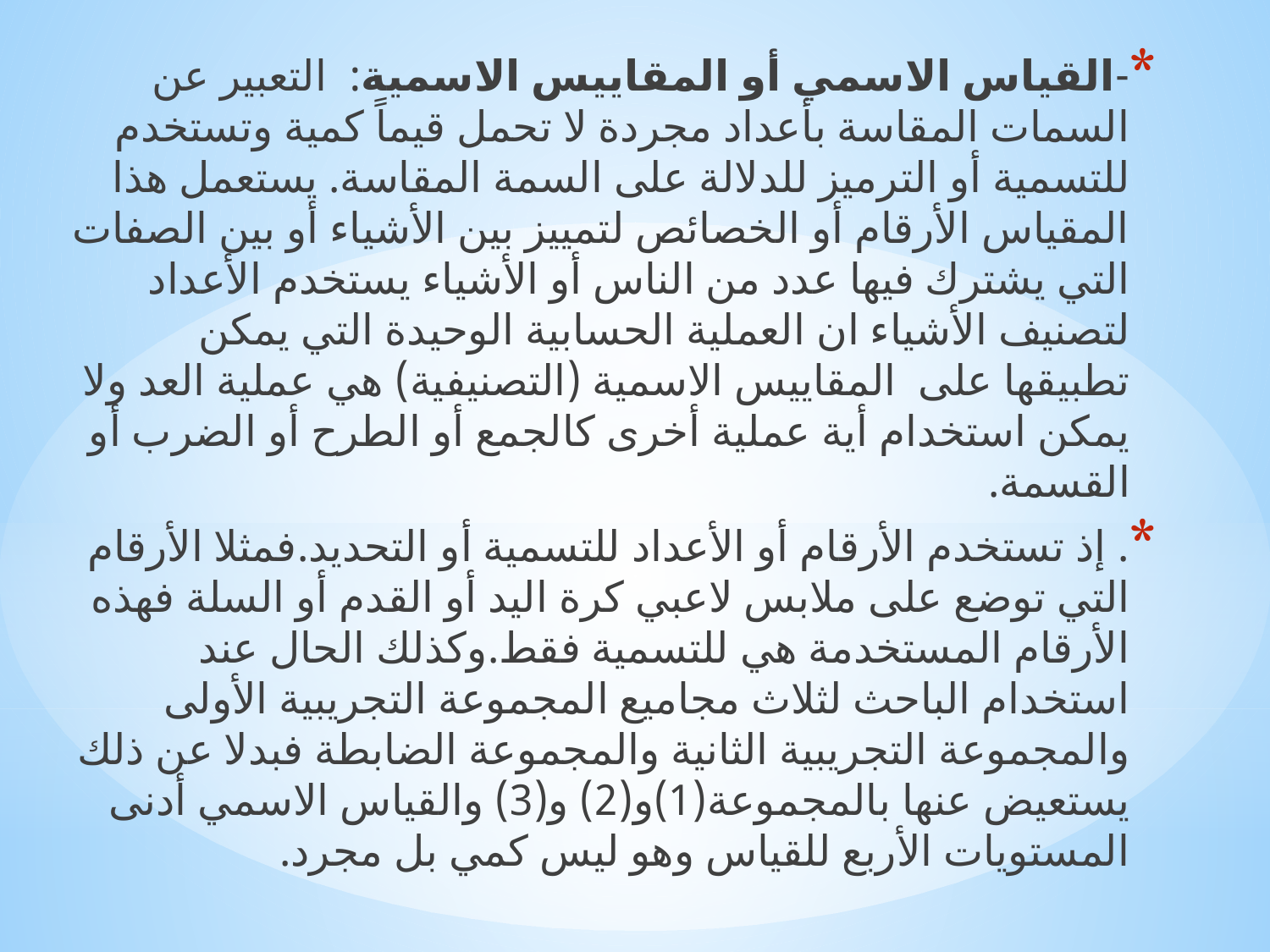

-القياس الاسمي أو المقاييس الاسمية:  التعبير عن السمات المقاسة بأعداد مجردة لا تحمل قيماً كمية وتستخدم للتسمية أو الترميز للدلالة على السمة المقاسة. يستعمل هذا المقياس الأرقام أو الخصائص لتمييز بين الأشياء أو بين الصفات التي يشترك فيها عدد من الناس أو الأشياء يستخدم الأعداد لتصنيف الأشياء ان العملية الحسابية الوحيدة التي يمكن تطبيقها على  المقاييس الاسمية (التصنيفية) هي عملية العد ولا يمكن استخدام أية عملية أخرى كالجمع أو الطرح أو الضرب أو القسمة.
. إذ تستخدم الأرقام أو الأعداد للتسمية أو التحديد.فمثلا الأرقام التي توضع على ملابس لاعبي كرة اليد أو القدم أو السلة فهذه الأرقام المستخدمة هي للتسمية فقط.وكذلك الحال عند استخدام الباحث لثلاث مجاميع المجموعة التجريبية الأولى والمجموعة التجريبية الثانية والمجموعة الضابطة فبدلا عن ذلك يستعيض عنها بالمجموعة(1)و(2) و(3) والقياس الاسمي أدنى المستويات الأربع للقياس وهو ليس كمي بل مجرد.